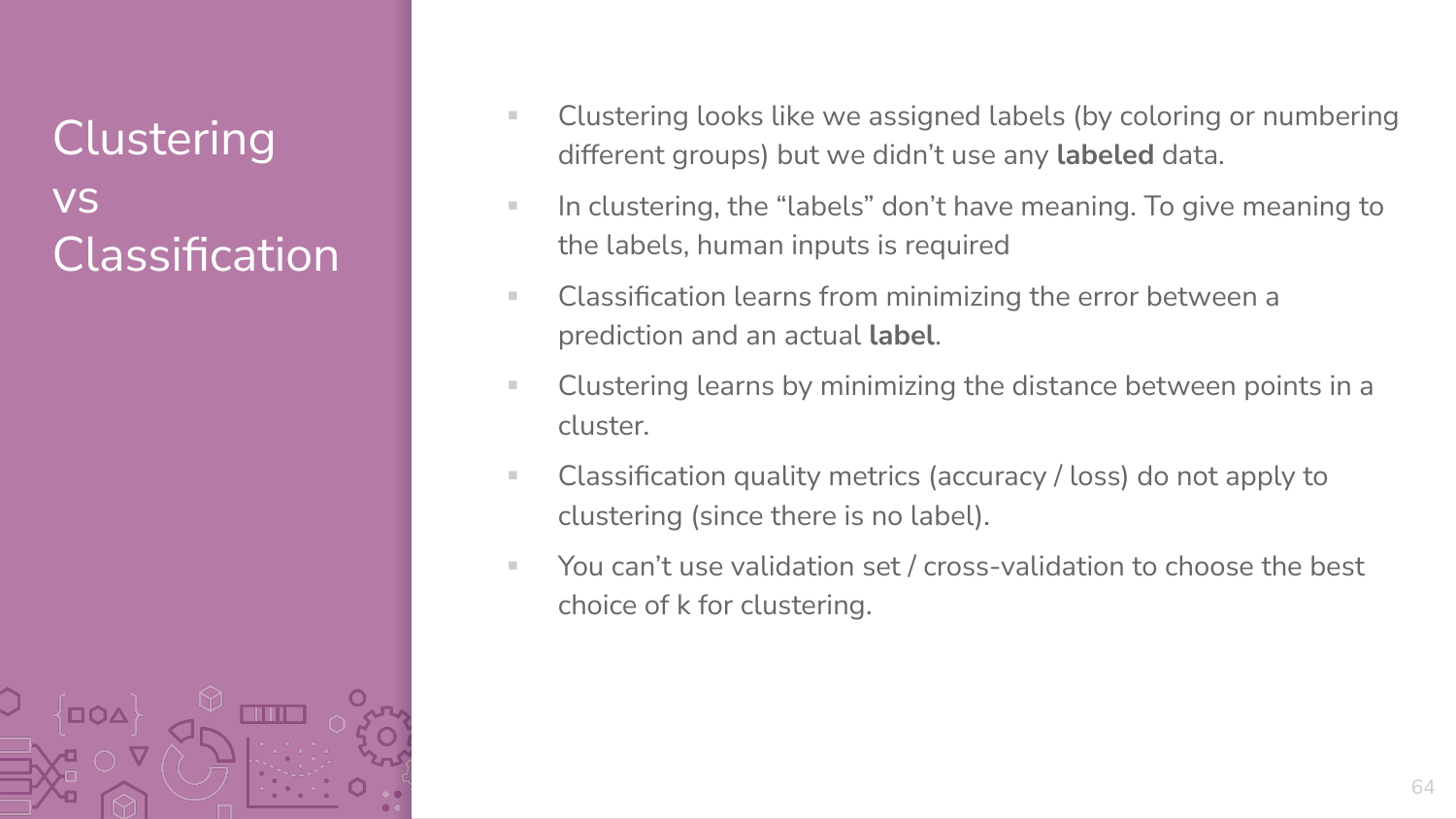

Clustering looks like we assigned labels (by coloring or numbering different groups) but we didn’t use any labeled data.
In clustering, the “labels” don’t have meaning. To give meaning to the labels, human inputs is required
Classification learns from minimizing the error between a prediction and an actual label.
Clustering learns by minimizing the distance between points in a cluster.
Classification quality metrics (accuracy / loss) do not apply to clustering (since there is no label).
You can’t use validation set / cross-validation to choose the best choice of k for clustering.

# Clustering vs Classification
64